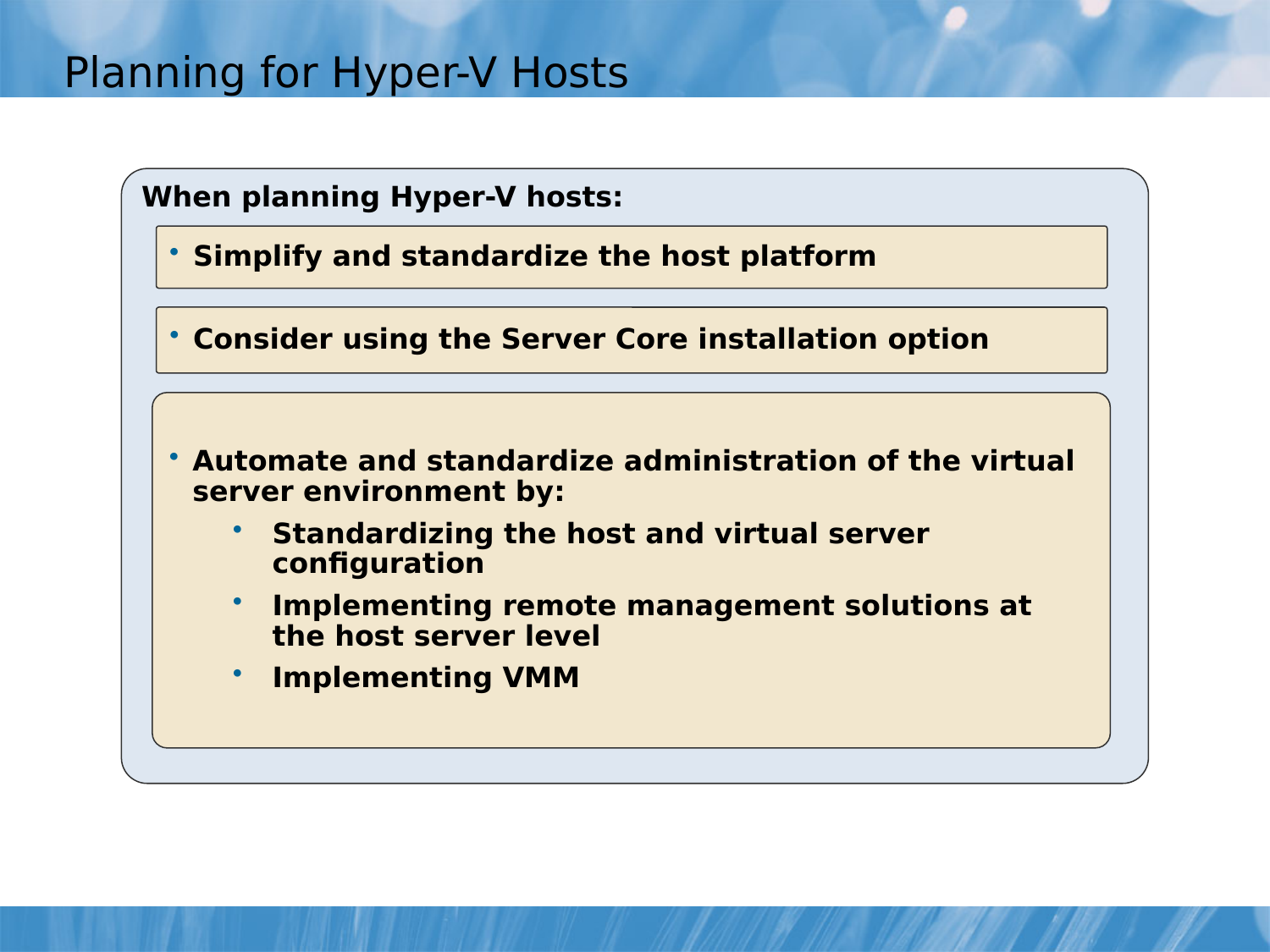

# Planning for Hyper-V Hosts
When planning Hyper-V hosts:
Simplify and standardize the host platform
Consider using the Server Core installation option
Automate and standardize administration of the virtual server environment by:
Standardizing the host and virtual server configuration
Implementing remote management solutions at the host server level
Implementing VMM